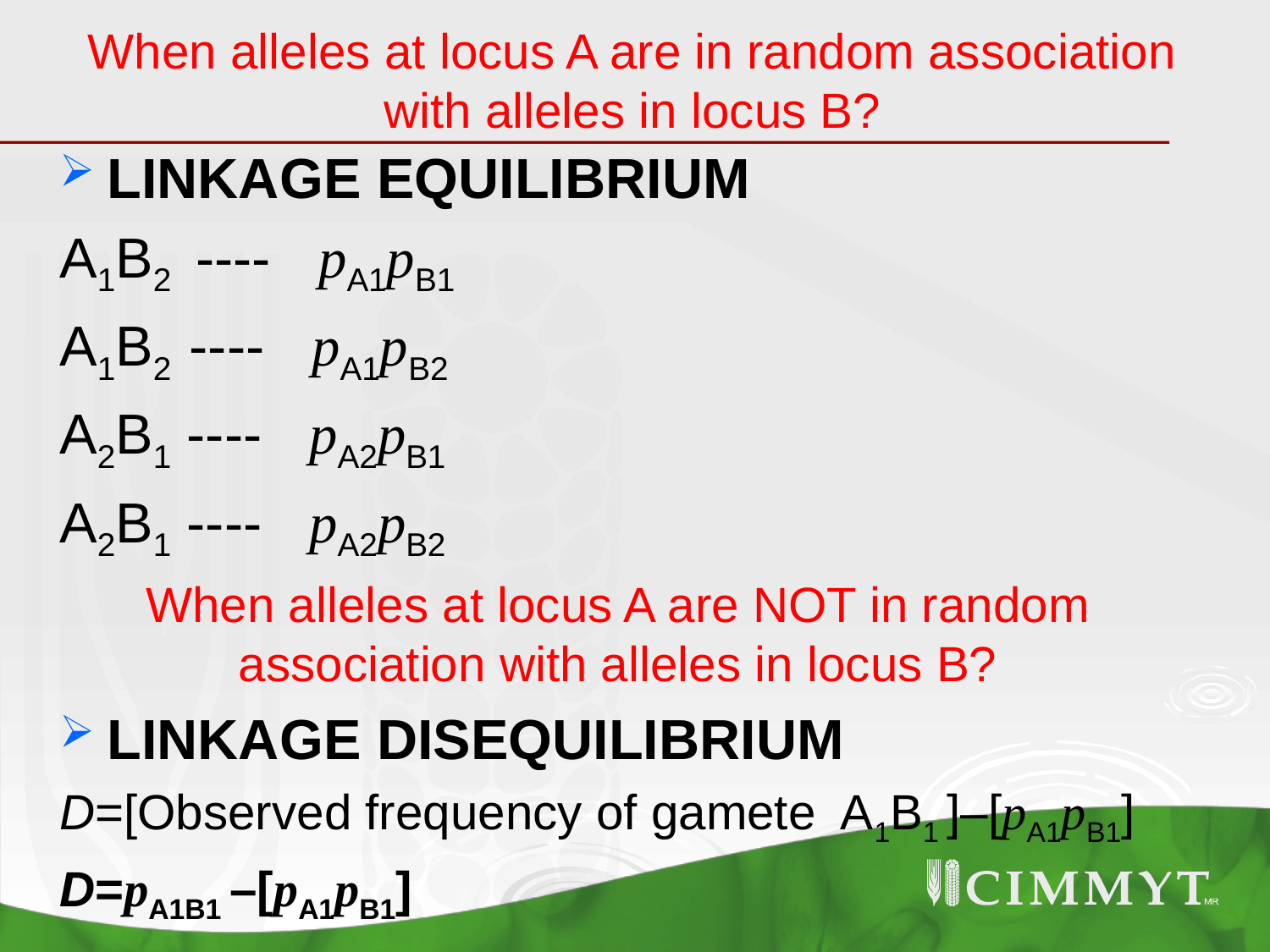

# When alleles at locus A are in random association with alleles in locus B?
LINKAGE EQUILIBRIUM
A1B2  ----   pA1pB1
A1B2  ----   pA1pB2
A2B1 ----   pA2pB1
A2B1 ----   pA2pB2
When alleles at locus A are NOT in random association with alleles in locus B?
LINKAGE DISEQUILIBRIUM
D=[Observed frequency of gamete  A1B1 ]–[pA1pB1]
D=pA1B1 –[pA1pB1]